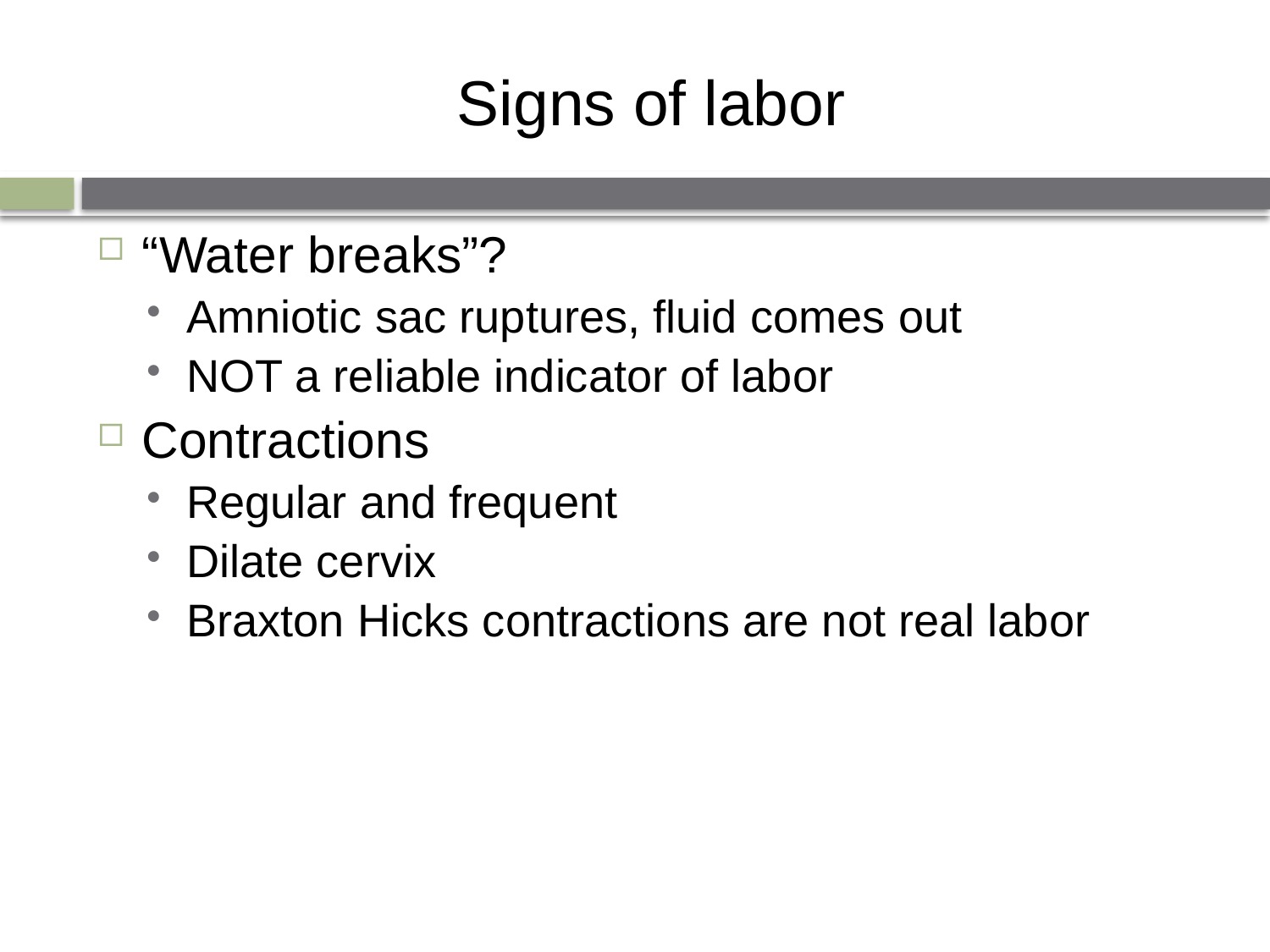

# Signs of labor
“Water breaks”?
Amniotic sac ruptures, fluid comes out
NOT a reliable indicator of labor
Contractions
Regular and frequent
Dilate cervix
Braxton Hicks contractions are not real labor